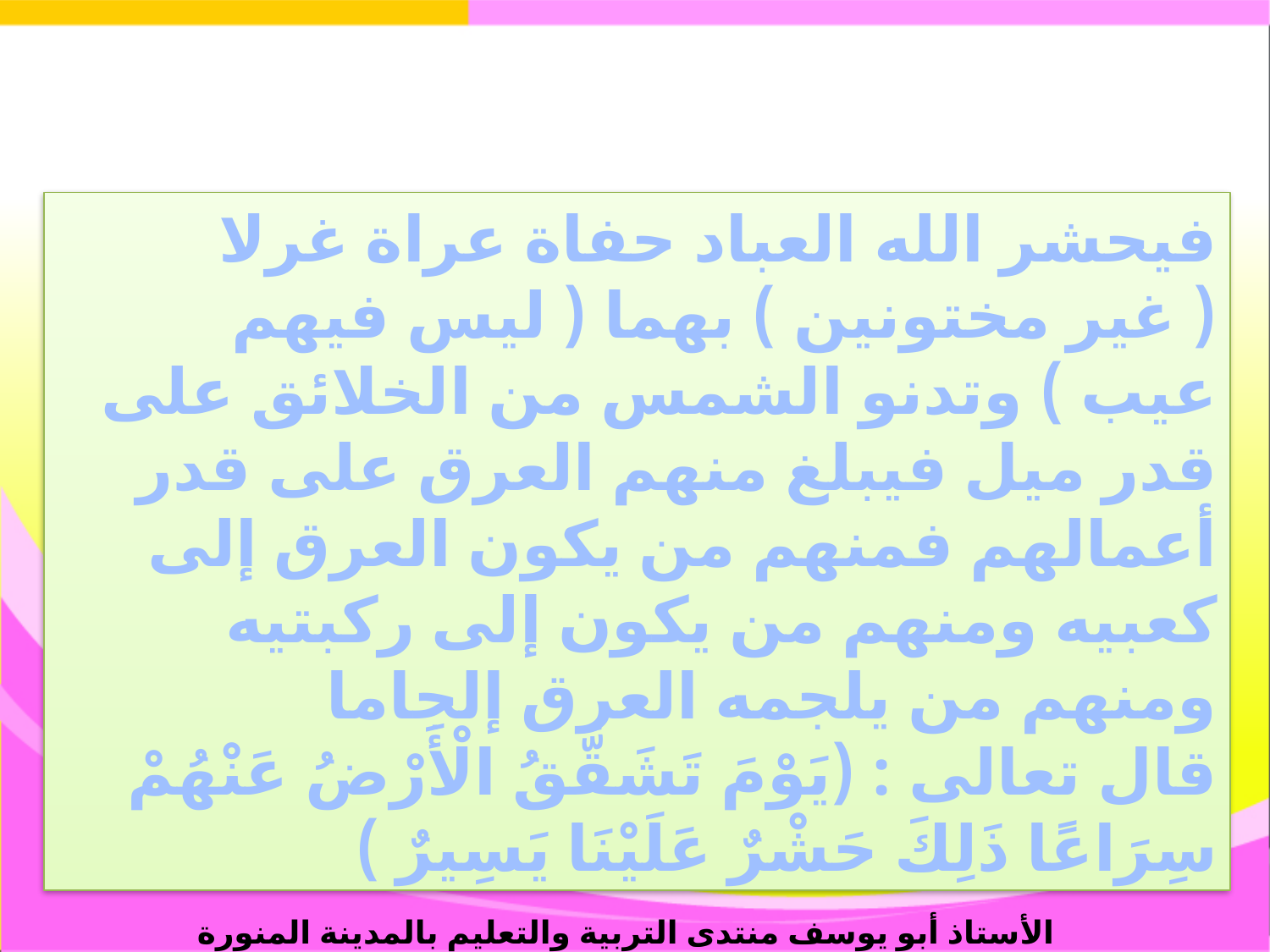

فيحشر الله العباد حفاة عراة غرلا ( غير مختونين ) بهما ( ليس فيهم عيب ) وتدنو الشمس من الخلائق على قدر ميل فيبلغ منهم العرق على قدر أعمالهم فمنهم من يكون العرق إلى كعبيه ومنهم من يكون إلى ركبتيه ومنهم من يلجمه العرق إلجاما
قال تعالى : (يَوْمَ تَشَقَّقُ الْأَرْضُ عَنْهُمْ سِرَاعًا ذَلِكَ حَشْرٌ عَلَيْنَا يَسِيرٌ )
الأستاذ أبو يوسف منتدى التربية والتعليم بالمدينة المنورة